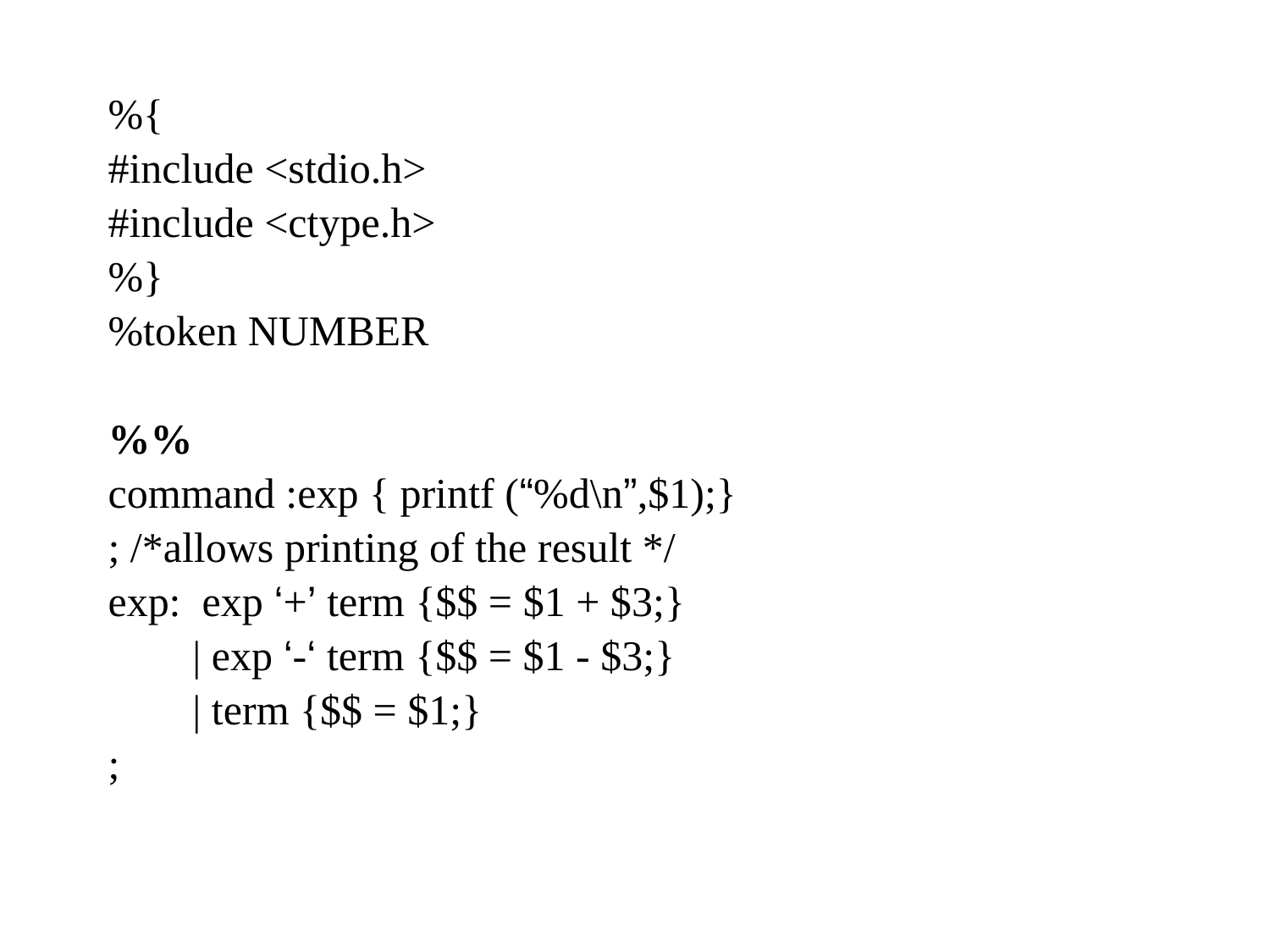

%{
#include <stdio.h>
#include <ctype.h>
%}
%token NUMBER

%%
command :exp { printf (“%d\n”,$1);}
; /*allows printing of the result */
exp:  exp ‘+’ term {$$ = $1 + $3;}
        | exp ‘-‘ term {$$ = $1 - $3;}
        | term {$$ = $1;}
;